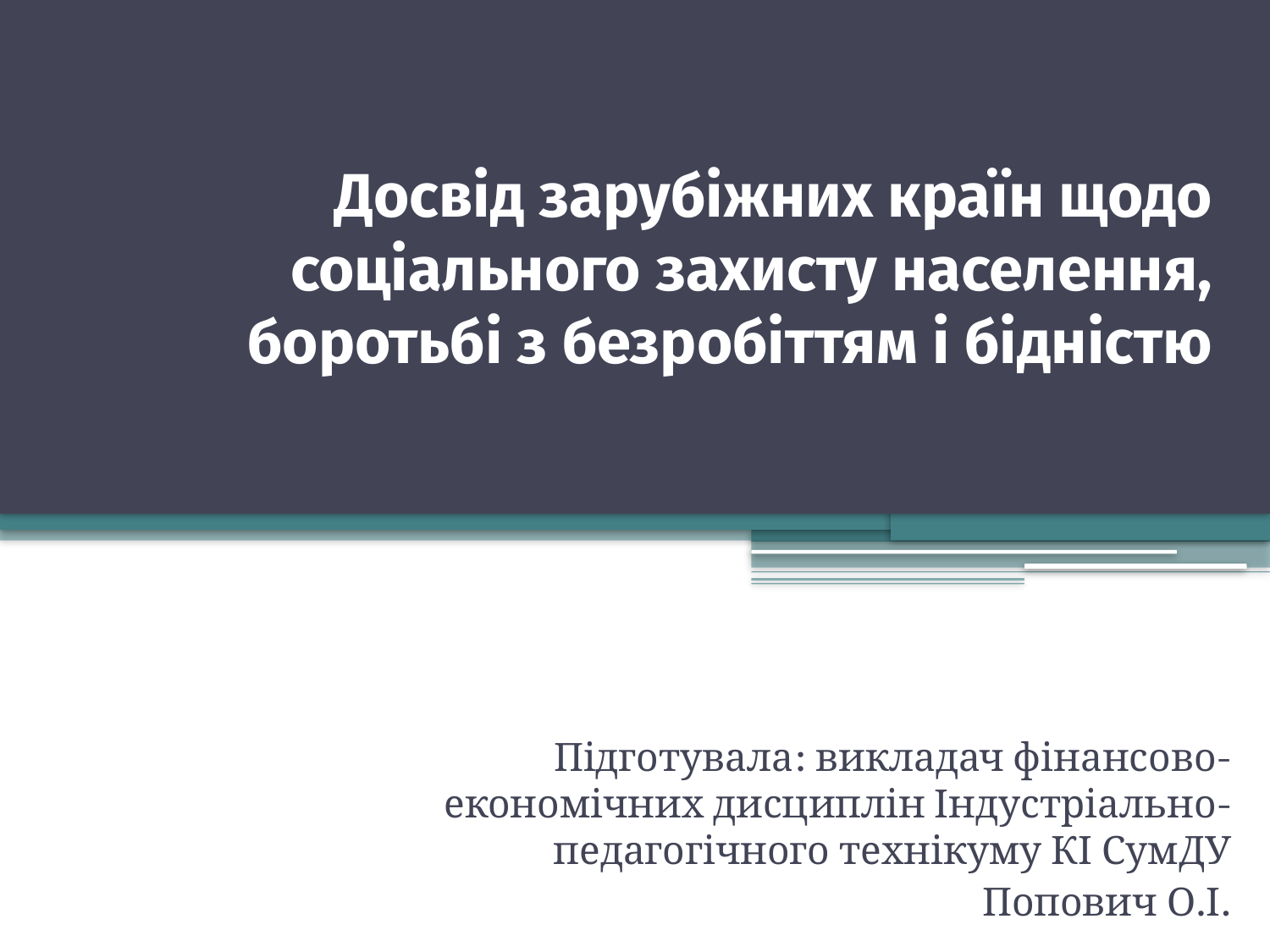

# Досвід зарубіжних країн щодо соціального захисту населення, боротьбі з безробіттям і бідністю
Підготувала: викладач фінансово-економічних дисциплін Індустріально-педагогічного технікуму КІ СумДУ
Попович О.І.